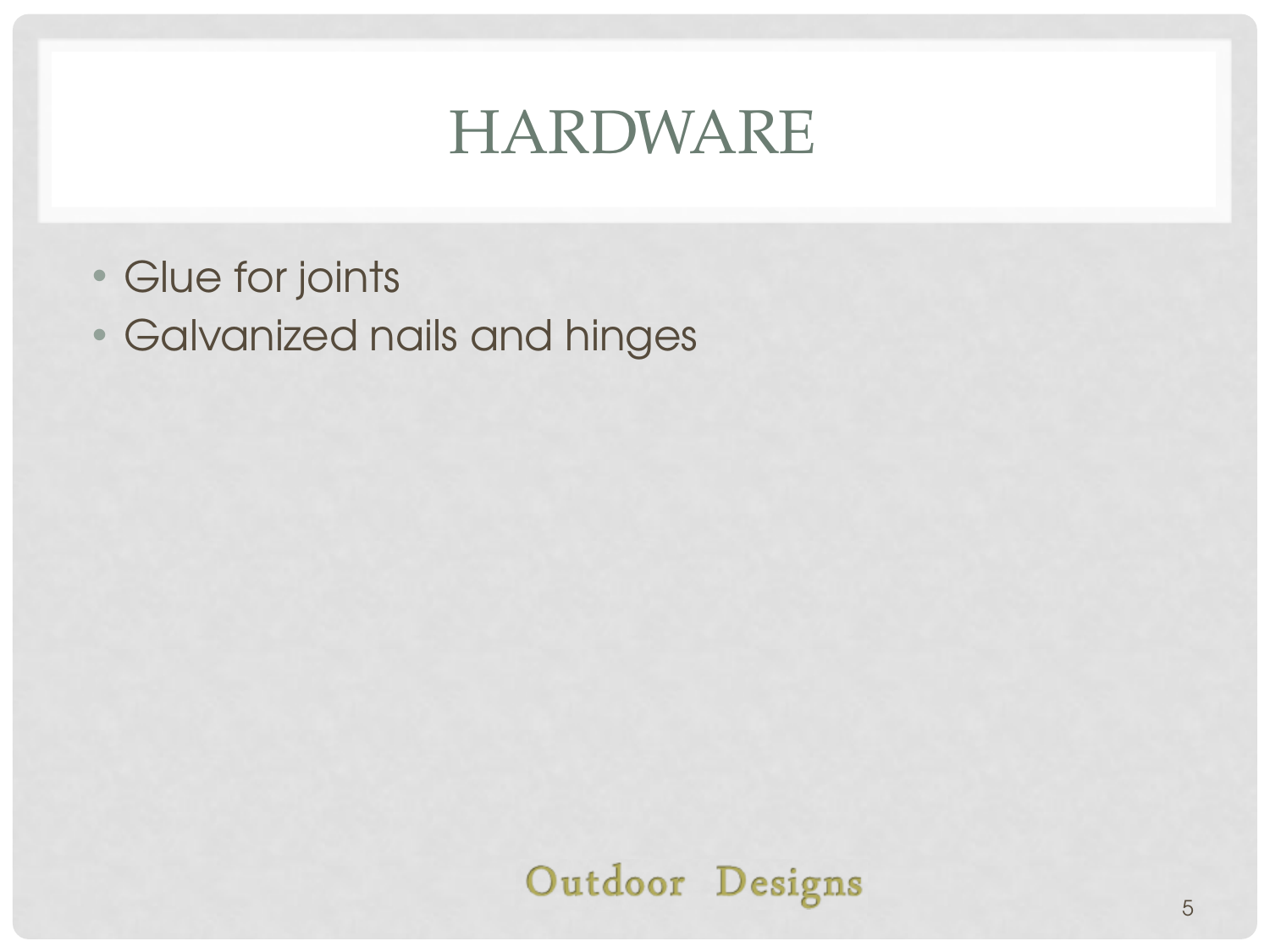

# Hardware
Glue for joints
Galvanized nails and hinges
5